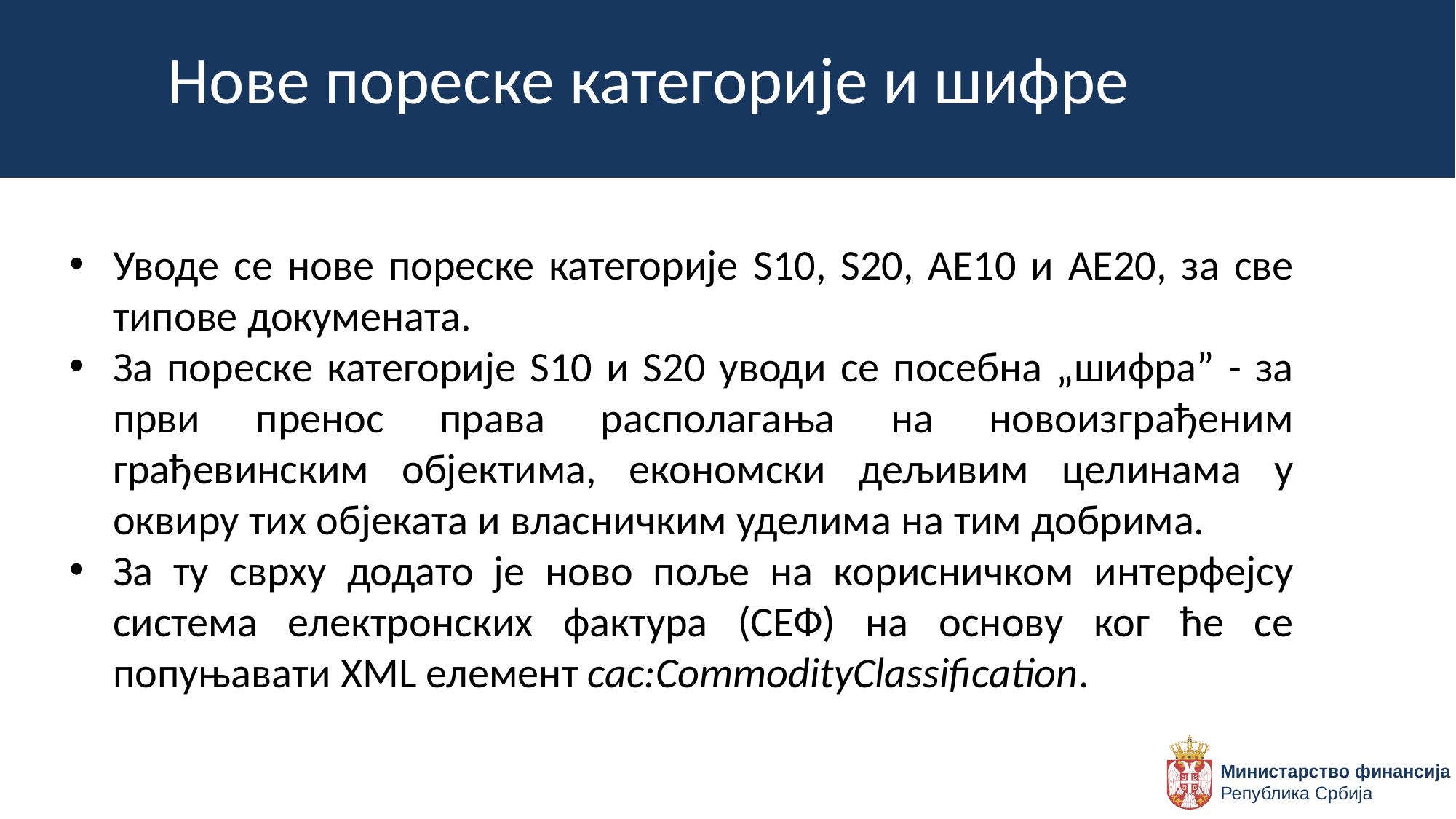

Нове пореске категоријe и шифре
Уводе се нове пореске категорије S10, S20, АЕ10 и АЕ20, за све типове докумената.
За пореске категорије S10 и S20 уводи се посебна „шифра” - за први пренос права располагања на новоизграђеним грађевинским објектима, економски дељивим целинама у оквиру тих објеката и власничким уделима на тим добрима.
За ту сврху додато је ново поље на корисничком интерфејсу система електронских фактура (СЕФ) на основу ког ће се попуњавати XML елемент cac:CommodityClassification.

Министарство финансија
Република Србија